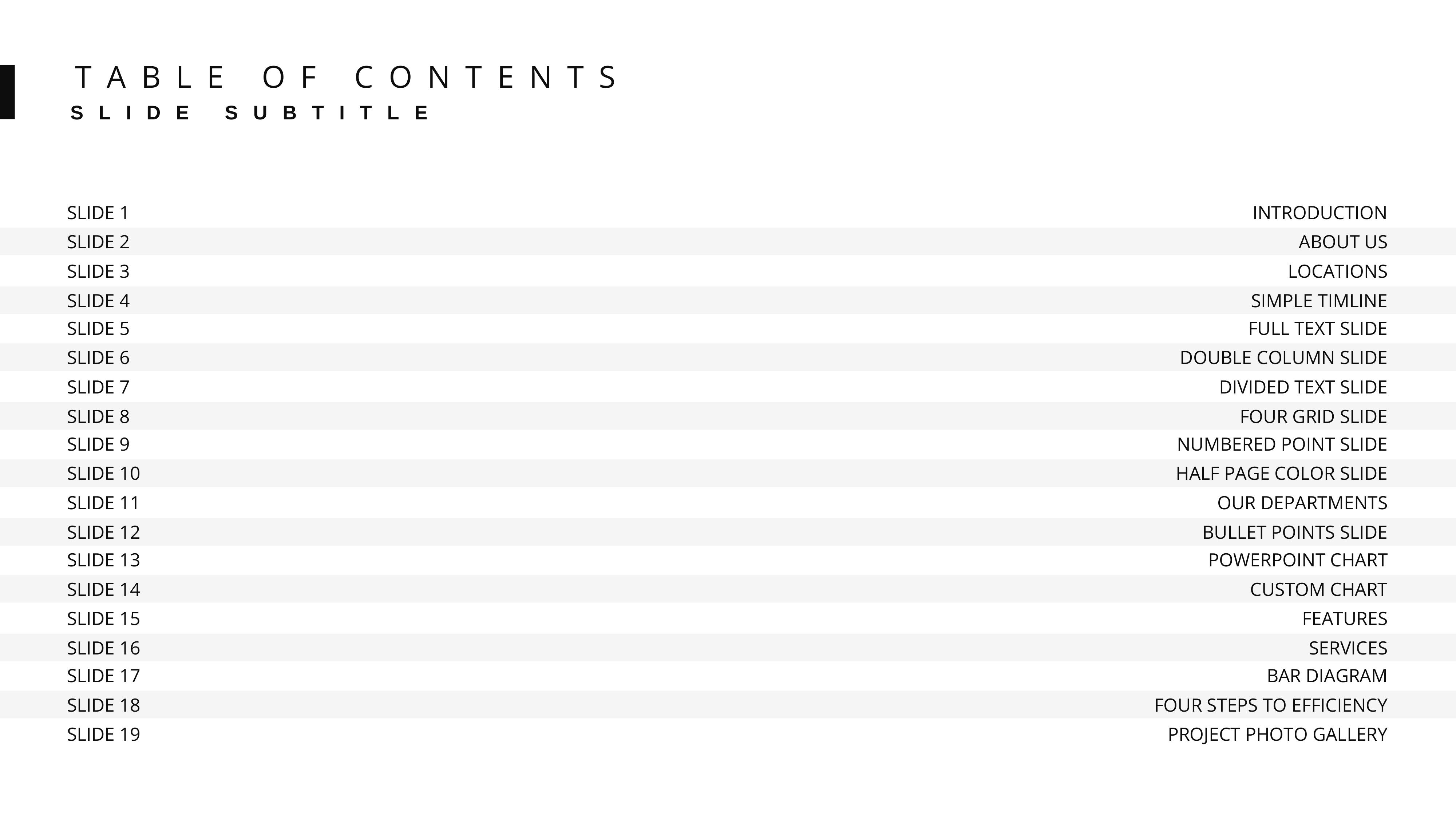

TABLE OF CONTENTS

SLIDE SUBTITLE
SLIDE 1
INTRODUCTION

SLIDE 2
ABOUT US
SLIDE 3
LOCATIONS

SLIDE 4
SIMPLE TIMLINE
SLIDE 5
FULL TEXT SLIDE

SLIDE 6
DOUBLE COLUMN SLIDE
SLIDE 7
DIVIDED TEXT SLIDE

SLIDE 8
FOUR GRID SLIDE
SLIDE 9
NUMBERED POINT SLIDE

SLIDE 10
HALF PAGE COLOR SLIDE
SLIDE 11
OUR DEPARTMENTS

SLIDE 12
BULLET POINTS SLIDE
SLIDE 13
POWERPOINT CHART

SLIDE 14
CUSTOM CHART
SLIDE 15
FEATURES

SLIDE 16
SERVICES
SLIDE 17
BAR DIAGRAM

SLIDE 18
FOUR STEPS TO EFFICIENCY
SLIDE 19
PROJECT PHOTO GALLERY